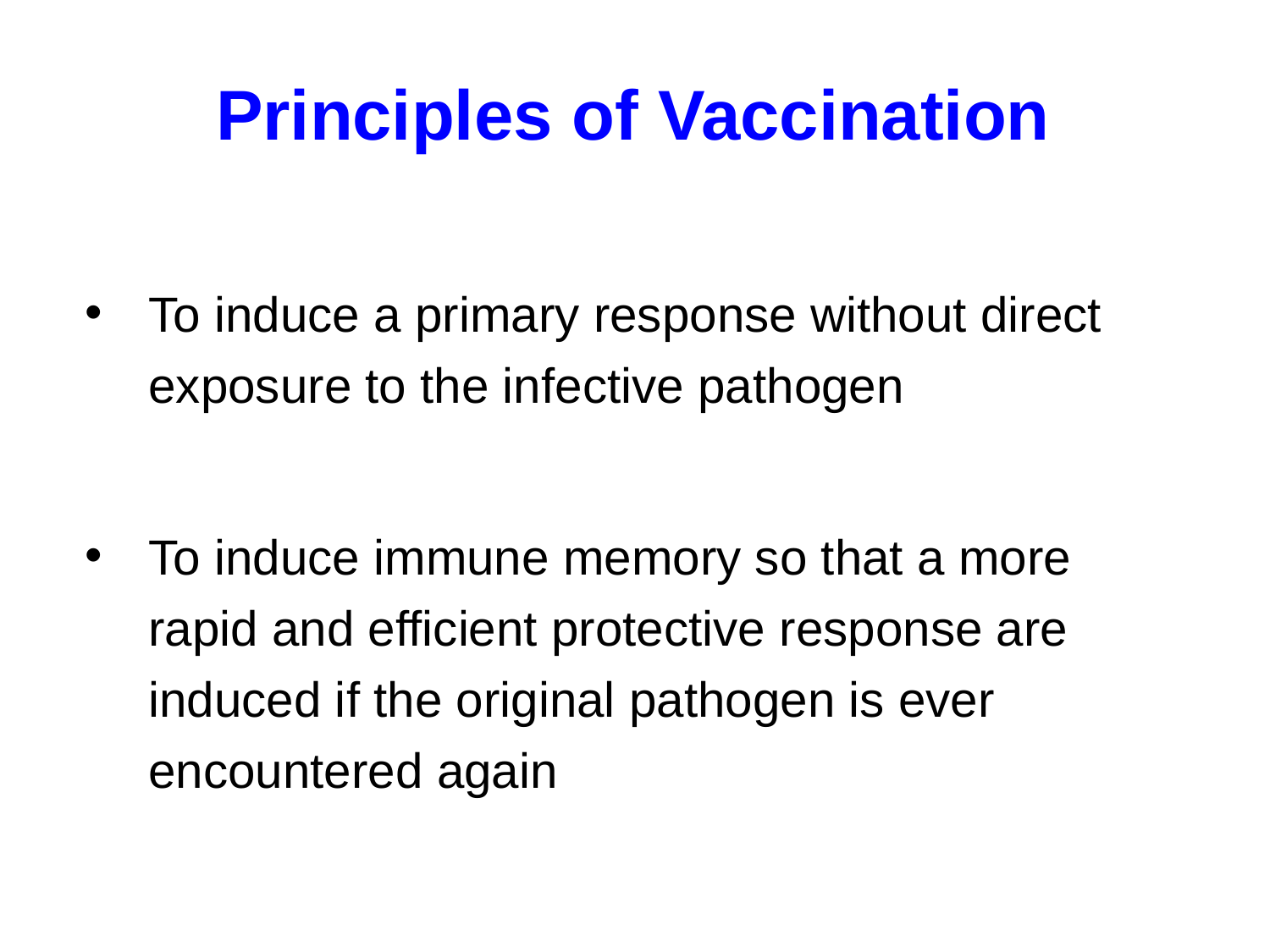

Principles of Vaccination
To induce a primary response without direct exposure to the infective pathogen

To induce immune memory so that a more rapid and efficient protective response are induced if the original pathogen is ever encountered again